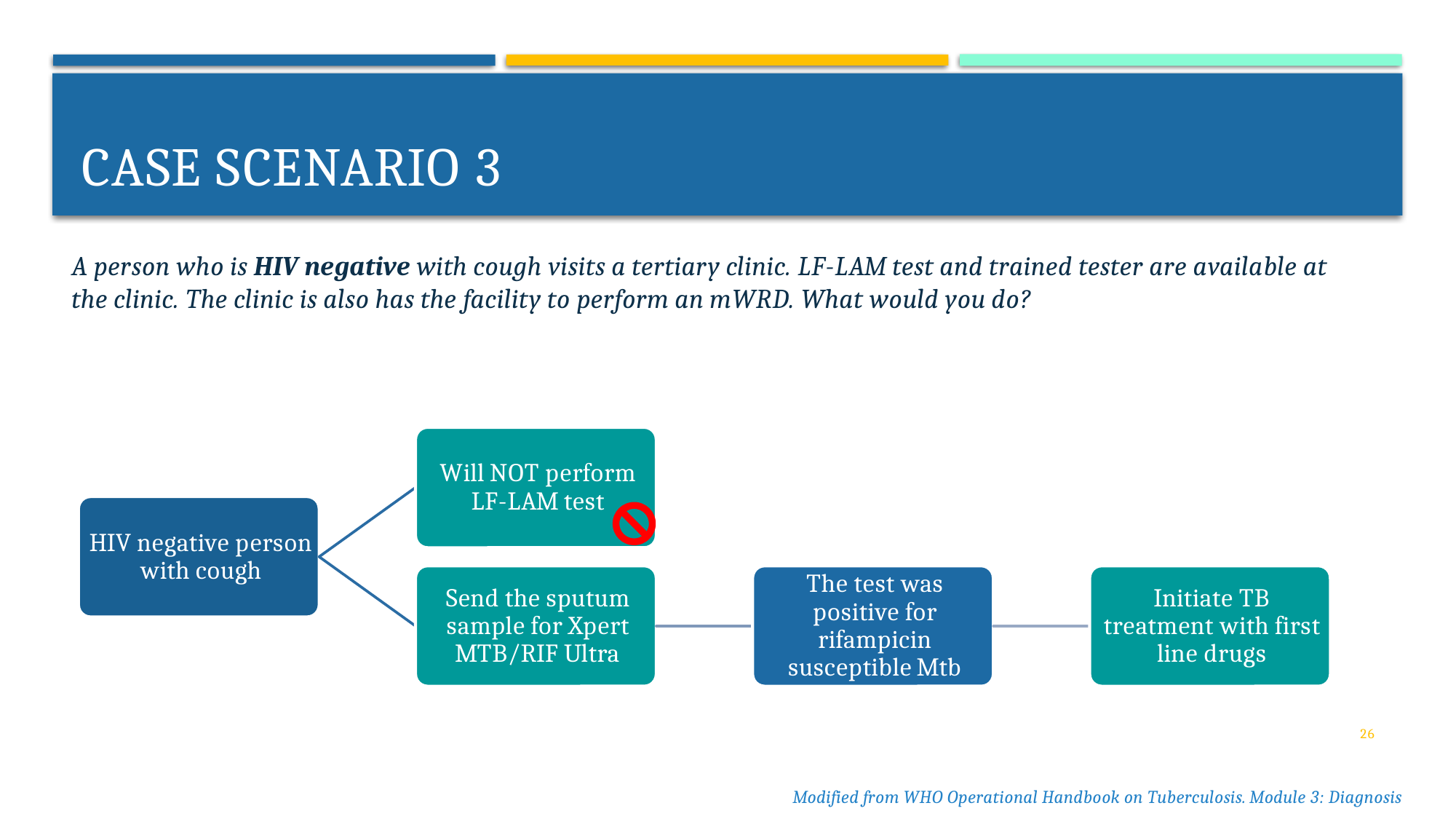

# Case scenario 3
A person who is HIV negative with cough visits a tertiary clinic. LF-LAM test and trained tester are available at the clinic. The clinic is also has the facility to perform an mWRD. What would you do?

HIV negative person with cough

Will NOT perform LF-LAM test

Send the sputum sample for Xpert MTB/RIF Ultra

The test was positive for rifampicin susceptible Mtb

Initiate TB treatment with first line drugs

26
Modified from WHO Operational Handbook on Tuberculosis. Module 3: Diagnosis